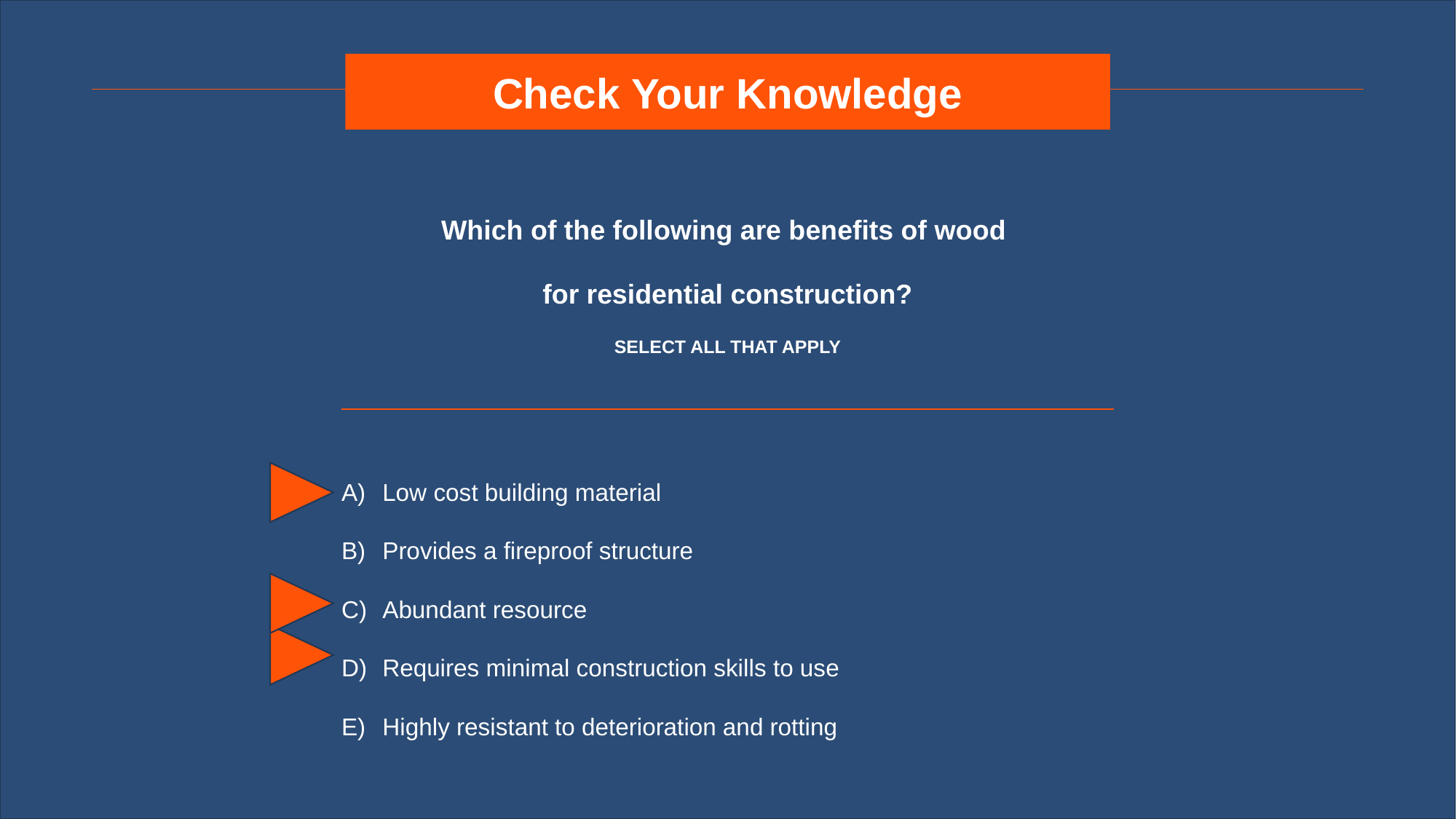

# Check Your Knowledge
Which of the following are benefits of wood
for residential construction?
SELECT ALL THAT APPLY

Low cost building material
Provides a fireproof structure
Abundant resource
Requires minimal construction skills to use
Highly resistant to deterioration and rotting